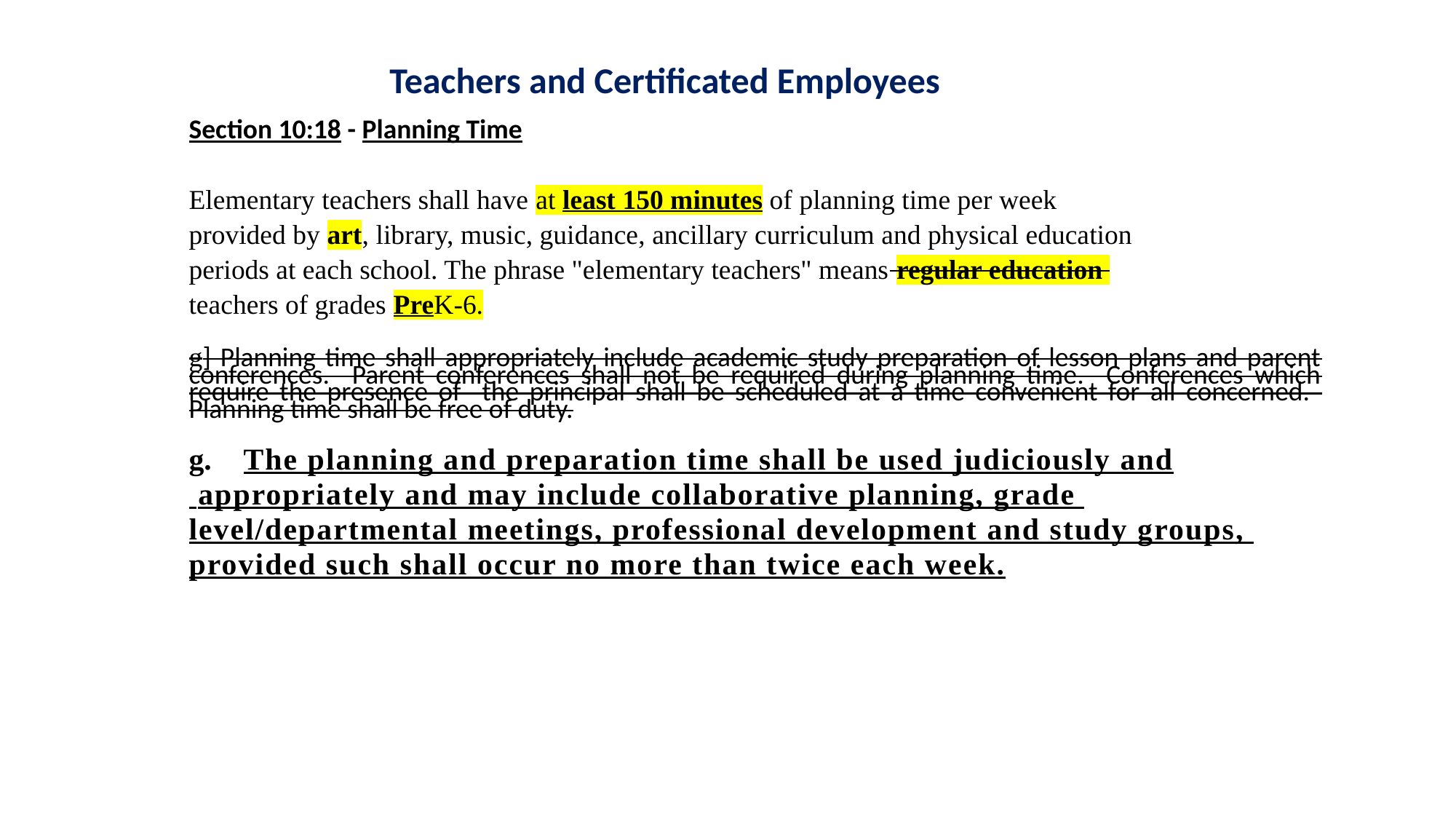

Teachers and Certificated Employees
Section 10:18 - Planning Time

Elementary teachers shall have at least 150 minutes of planning time per week

provided by art, library, music, guidance, ancillary curriculum and physical education

periods at each school. The phrase "elementary teachers" means regular education

teachers of grades PreK-6.

g] Planning time shall appropriately include academic study preparation of lesson plans and parent conferences.  Parent conferences shall not be required during planning time.  Conferences which require the presence of  the principal shall be scheduled at a time convenient for all concerned.  Planning time shall be free of duty.

The planning and preparation time shall be used judiciously and

 appropriately and may include collaborative planning, grade

level/departmental meetings, professional development and study groups,

provided such shall occur no more than twice each week.